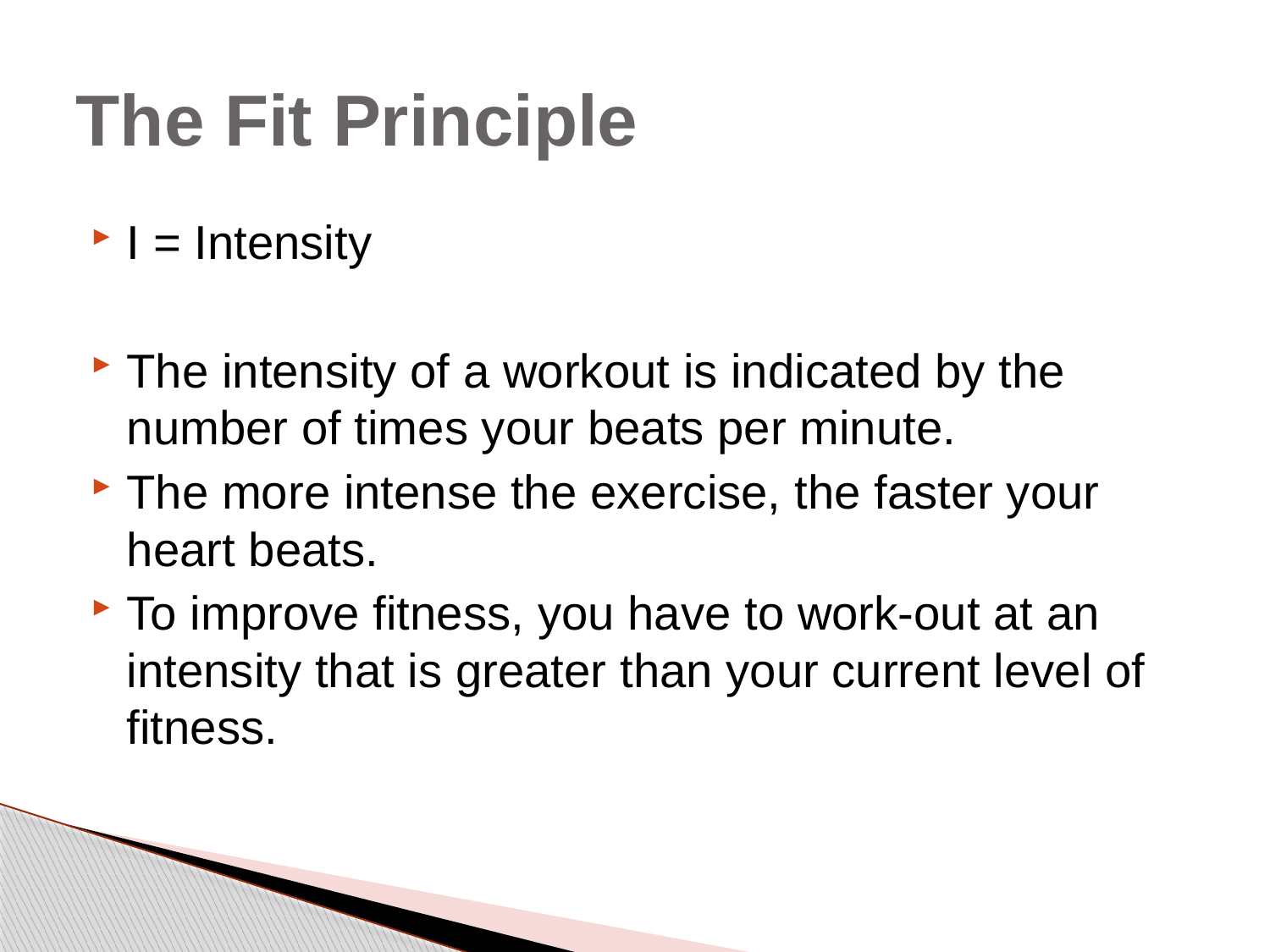

# The Fit Principle
I = Intensity

The intensity of a workout is indicated by the number of times your beats per minute.
The more intense the exercise, the faster your heart beats.
To improve fitness, you have to work-out at an intensity that is greater than your current level of fitness.